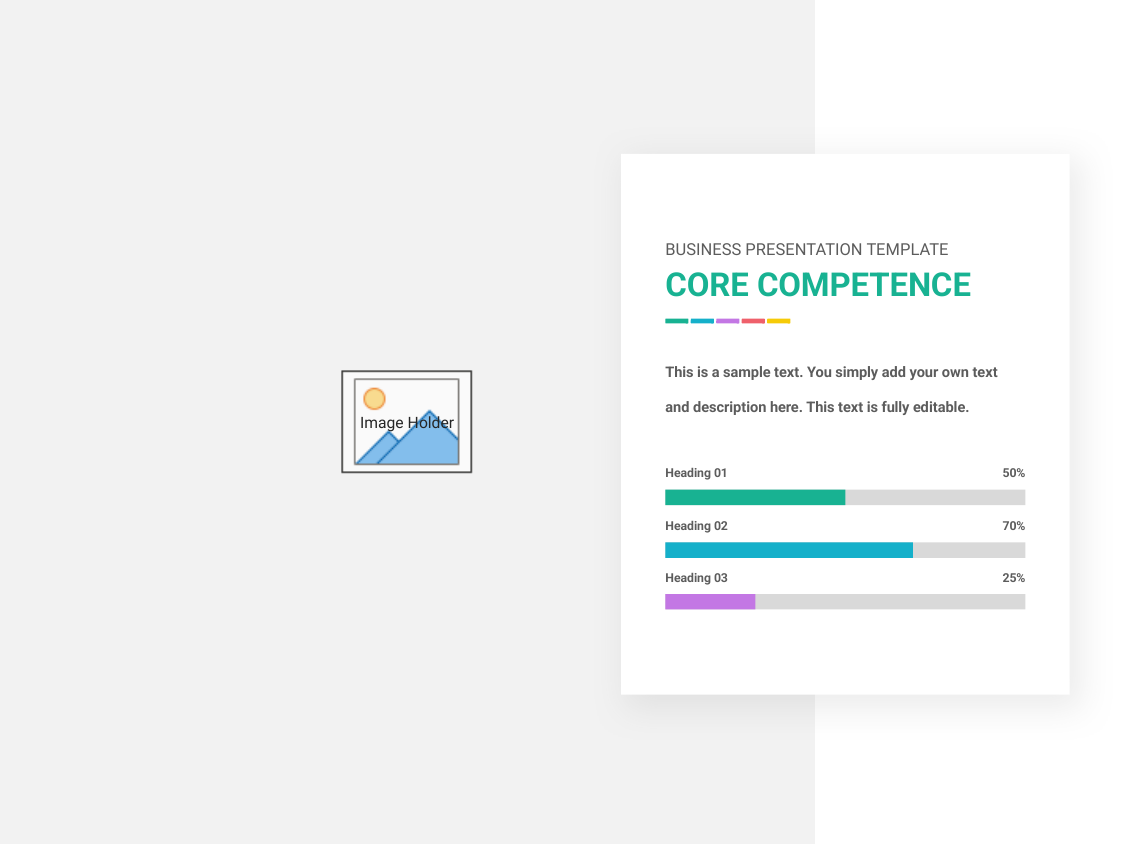

BUSINESS PRESENTATION TEMPLATE
CORE COMPETENCE

This is a sample text. You simply add your own text and description here. This text is fully editable.
Heading 01
50%

Heading 02
70%

Heading 03
25%